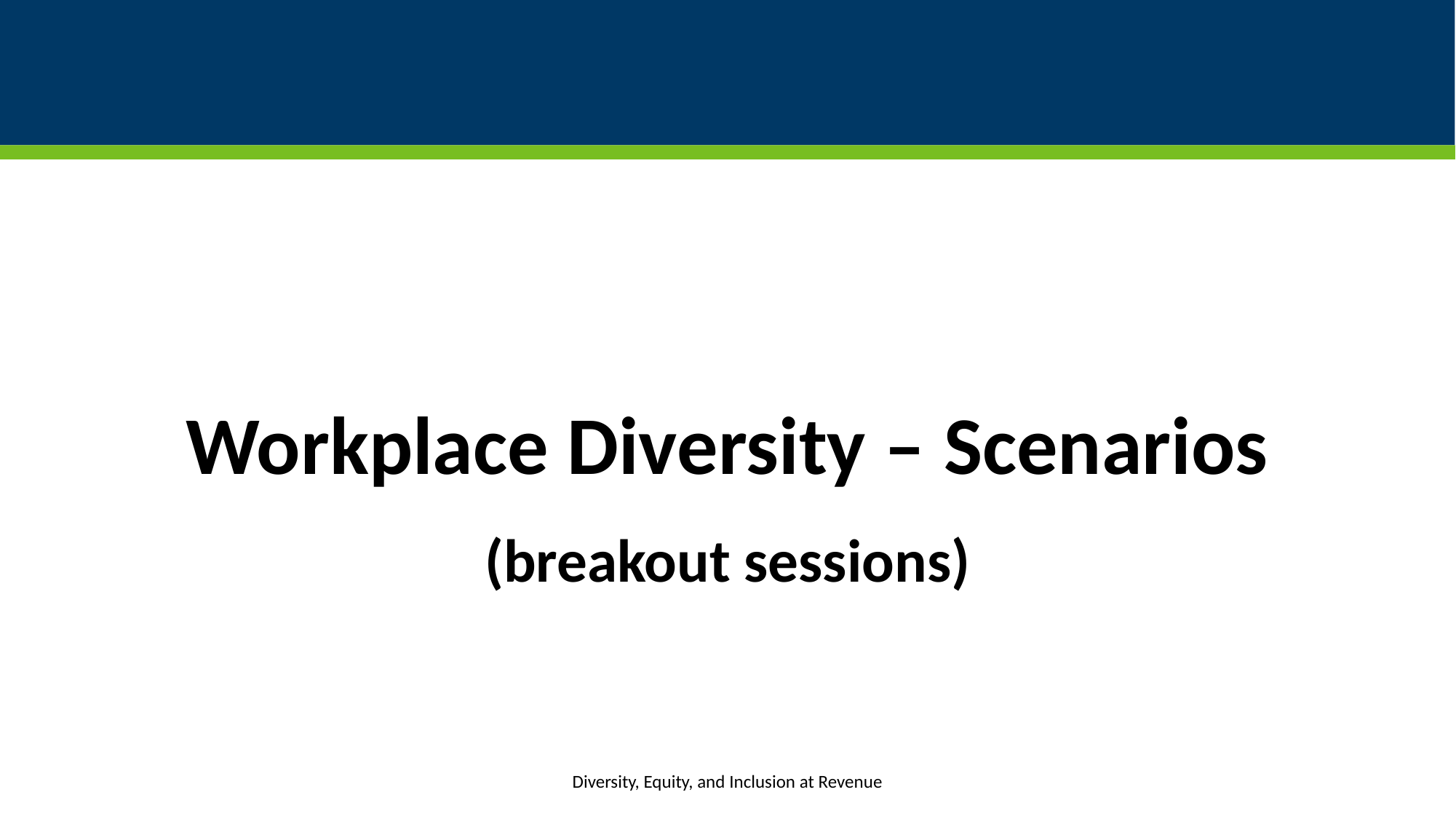

#
Workplace Diversity – Scenarios
(breakout sessions)
Diversity, Equity, and Inclusion at Revenue